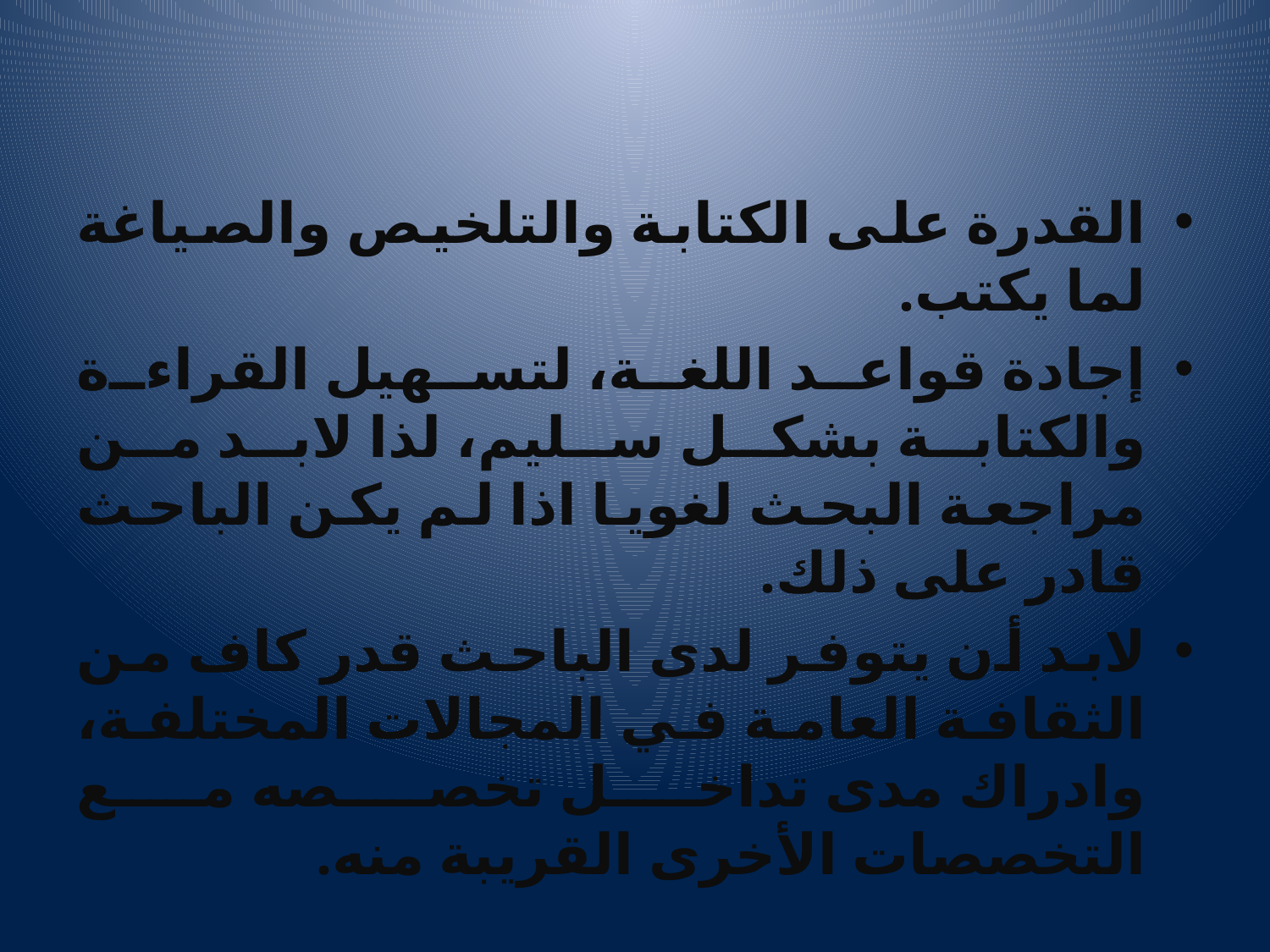

#
القدرة على الكتابة والتلخيص والصياغة لما يكتب.
إجادة قواعد اللغة، لتسهيل القراءة والكتابة بشكل سليم، لذا لابد من مراجعة البحث لغويا اذا لم يكن الباحث قادر على ذلك.
لابد أن يتوفر لدى الباحث قدر كاف من الثقافة العامة في المجالات المختلفة، وادراك مدى تداخل تخصصه مع التخصصات الأخرى القريبة منه.